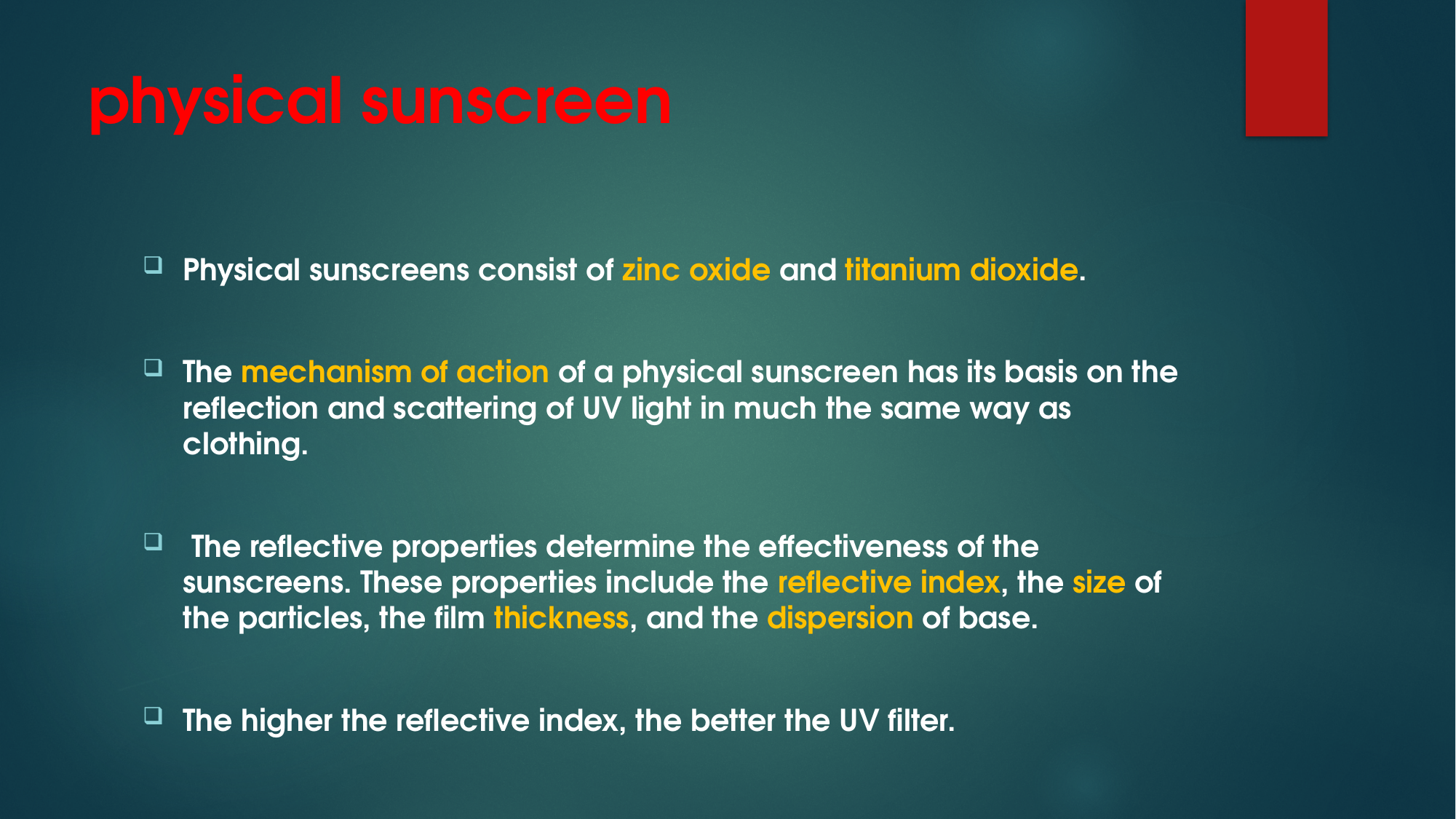

# physical sunscreen
Physical sunscreens consist of zinc oxide and titanium dioxide.

The mechanism of action of a physical sunscreen has its basis on the reflection and scattering of UV light in much the same way as clothing.

 The reflective properties determine the effectiveness of the sunscreens. These properties include the reflective index, the size of the particles, the film thickness, and the dispersion of base.

The higher the reflective index, the better the UV filter.